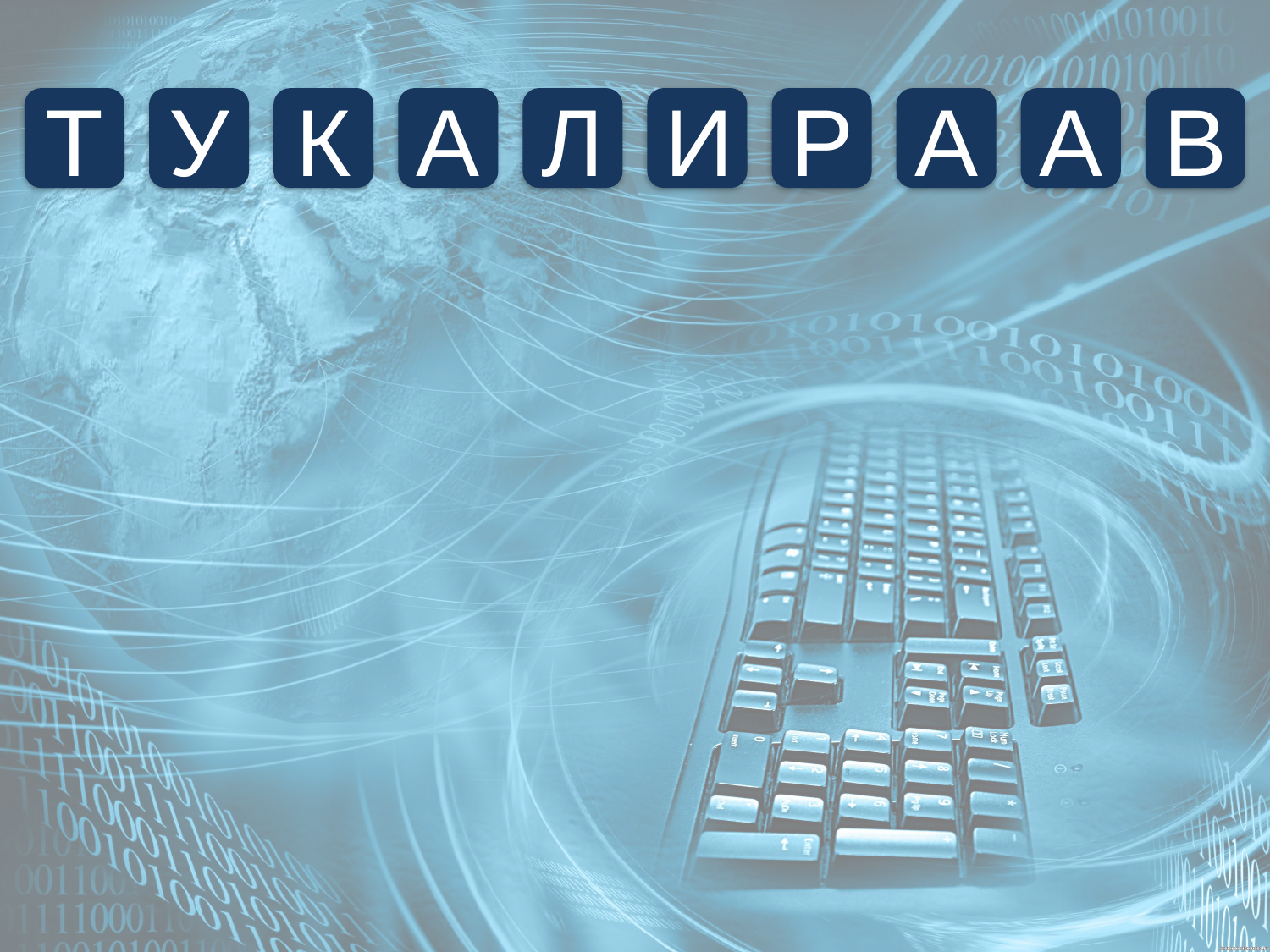

Т
У
К
А
Л
И
Р
А
А
В